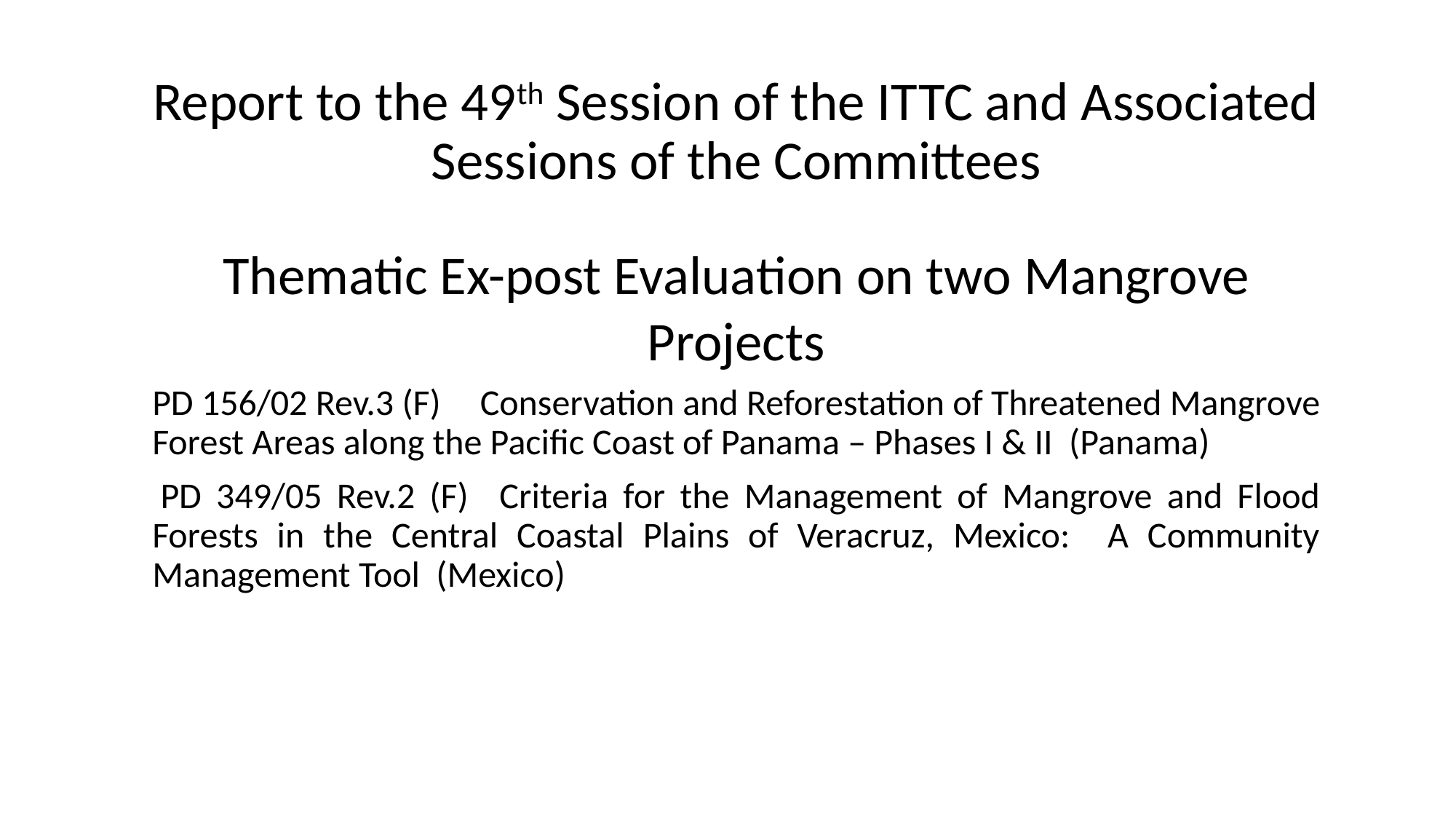

# Report to the 49th Session of the ITTC and Associated Sessions of the Committees
Thematic Ex-post Evaluation on two Mangrove Projects
PD 156/02 Rev.3 (F)	Conservation and Reforestation of Threatened Mangrove Forest Areas along the Pacific Coast of Panama – Phases I & II  (Panama)
 PD 349/05 Rev.2 (F)	Criteria for the Management of Mangrove and Flood Forests in the Central Coastal Plains of Veracruz, Mexico:  A Community Management Tool  (Mexico)